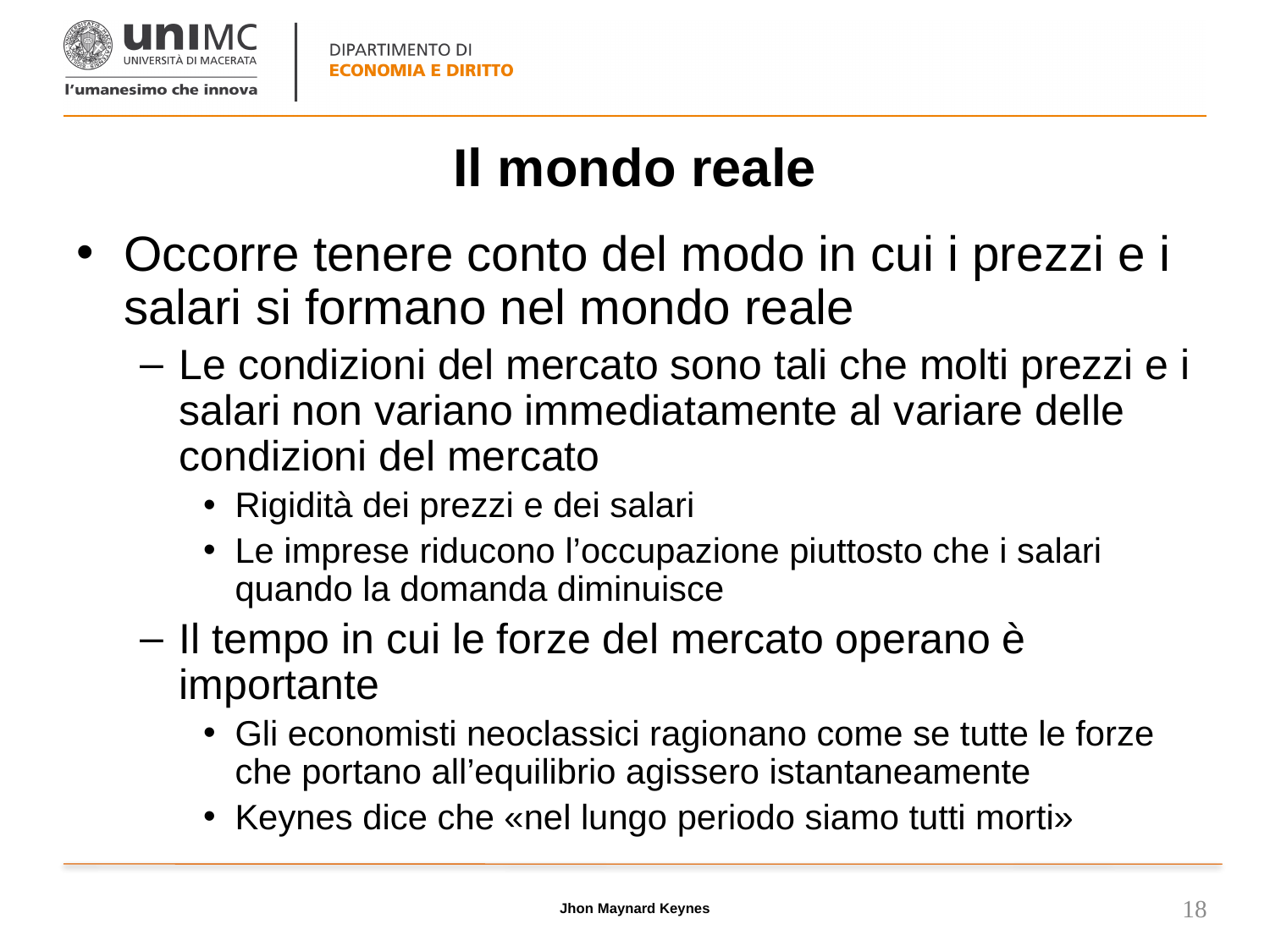

# Il mondo reale
Occorre tenere conto del modo in cui i prezzi e i salari si formano nel mondo reale
Le condizioni del mercato sono tali che molti prezzi e i salari non variano immediatamente al variare delle condizioni del mercato
Rigidità dei prezzi e dei salari
Le imprese riducono l’occupazione piuttosto che i salari quando la domanda diminuisce
Il tempo in cui le forze del mercato operano è importante
Gli economisti neoclassici ragionano come se tutte le forze che portano all’equilibrio agissero istantaneamente
Keynes dice che «nel lungo periodo siamo tutti morti»
Jhon Maynard Keynes
18